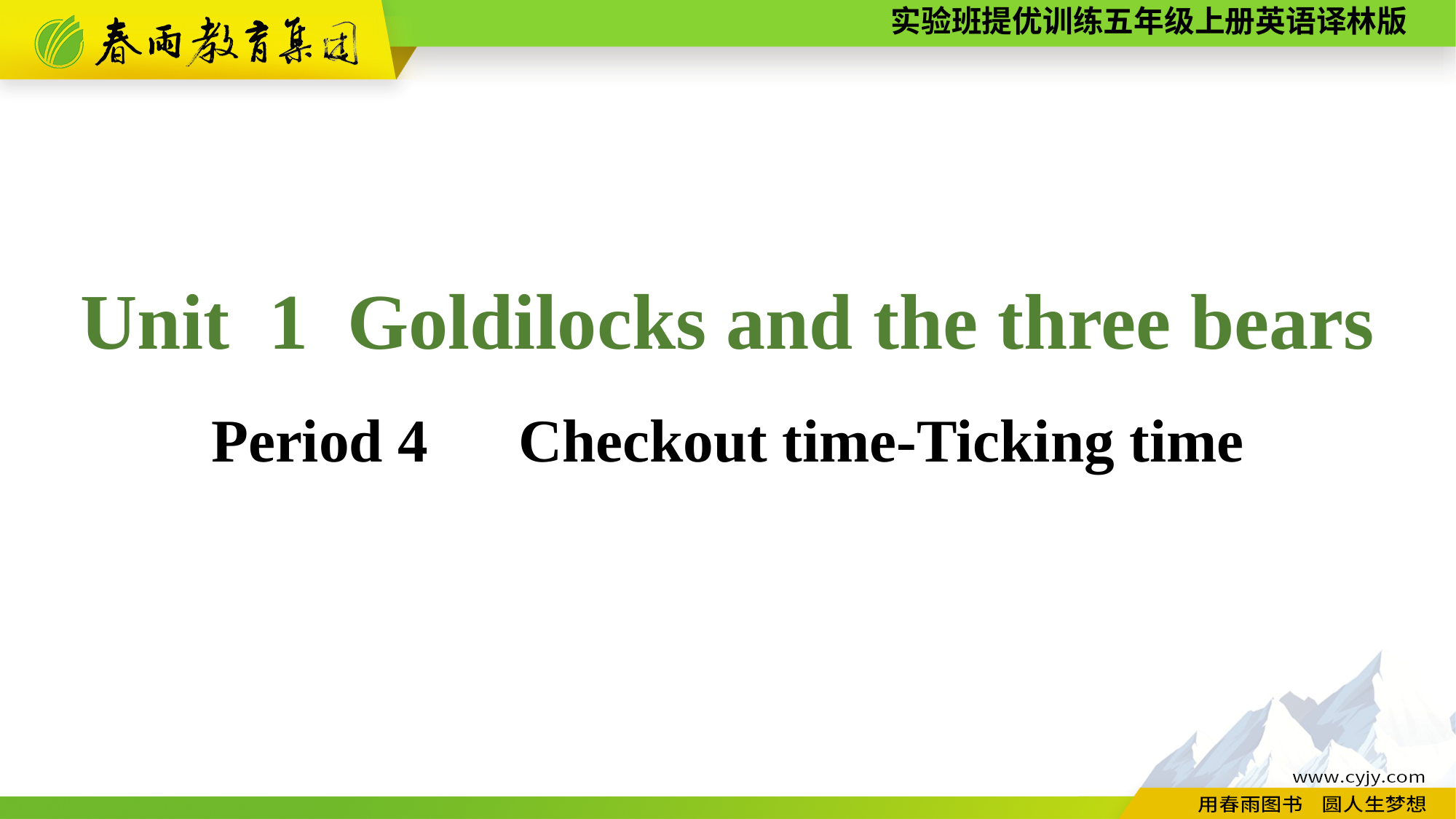

Unit  1  Goldilocks and the three bears
Period 4　Checkout time-Ticking time